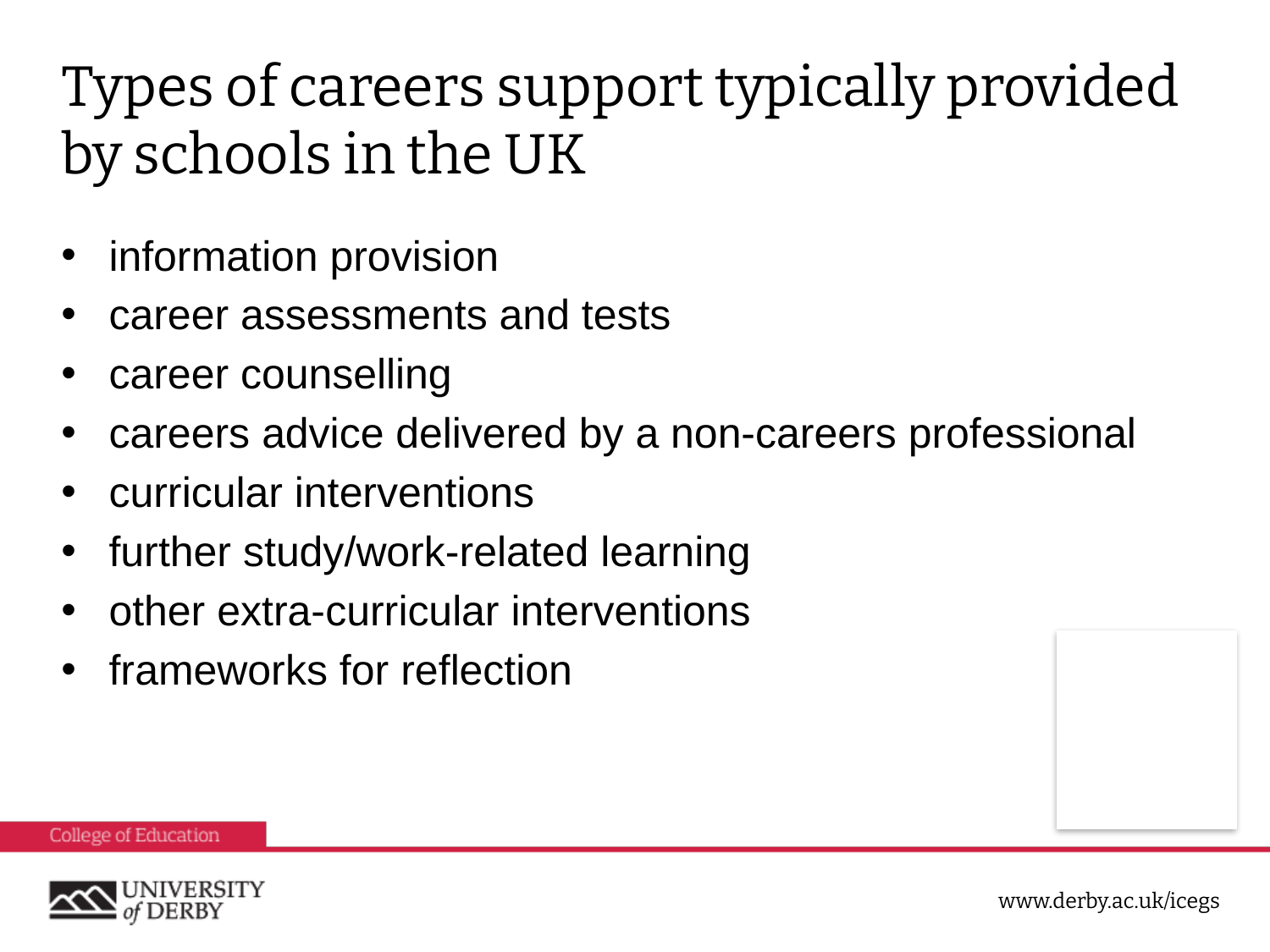

# Types of careers support typically provided by schools in the UK
information provision
career assessments and tests
career counselling
careers advice delivered by a non-careers professional
curricular interventions
further study/work-related learning
other extra-curricular interventions
frameworks for reflection